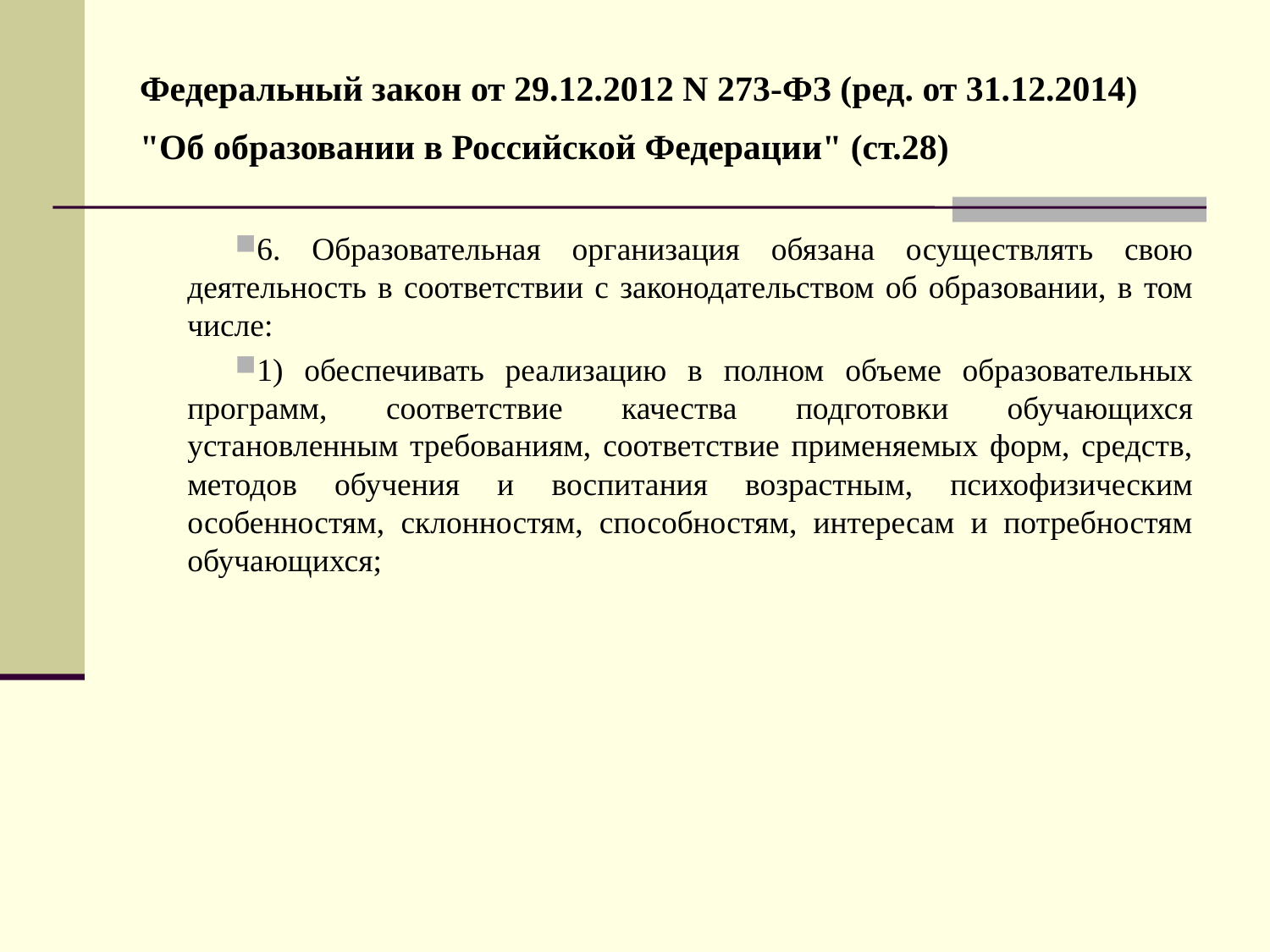

# Федеральный закон от 29.12.2012 N 273-ФЗ (ред. от 31.12.2014) "Об образовании в Российской Федерации" (ст.28)
6. Образовательная организация обязана осуществлять свою деятельность в соответствии с законодательством об образовании, в том числе:
1) обеспечивать реализацию в полном объеме образовательных программ, соответствие качества подготовки обучающихся установленным требованиям, соответствие применяемых форм, средств, методов обучения и воспитания возрастным, психофизическим особенностям, склонностям, способностям, интересам и потребностям обучающихся;